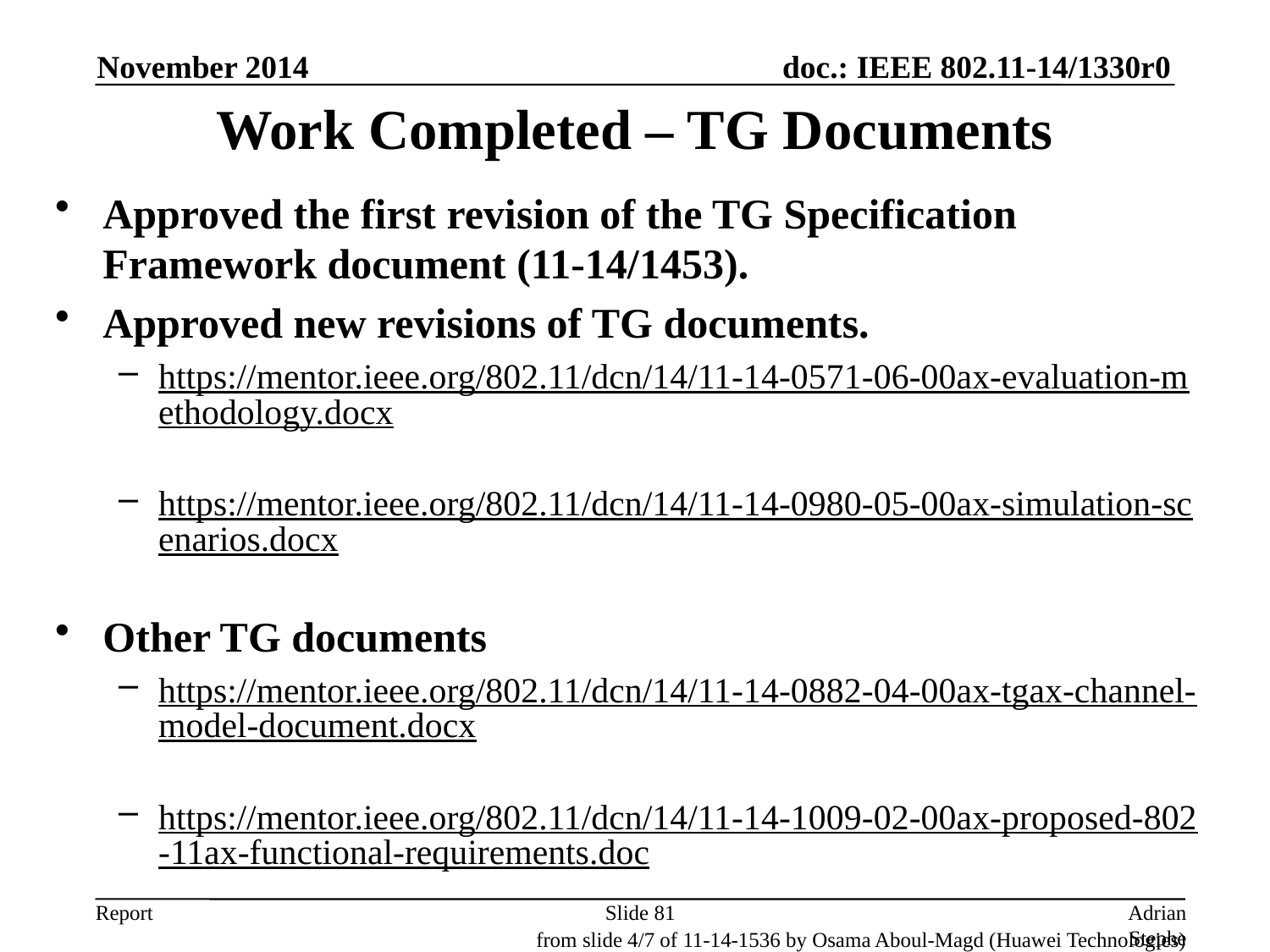

November 2014
# Work Completed – TG Documents
Approved the first revision of the TG Specification Framework document (11-14/1453).
Approved new revisions of TG documents.
https://mentor.ieee.org/802.11/dcn/14/11-14-0571-06-00ax-evaluation-methodology.docx
https://mentor.ieee.org/802.11/dcn/14/11-14-0980-05-00ax-simulation-scenarios.docx
Other TG documents
https://mentor.ieee.org/802.11/dcn/14/11-14-0882-04-00ax-tgax-channel-model-document.docx
https://mentor.ieee.org/802.11/dcn/14/11-14-1009-02-00ax-proposed-802-11ax-functional-requirements.doc
Slide 81
Adrian Stephens, Intel Corporation
from slide 4/7 of 11-14-1536 by Osama Aboul-Magd (Huawei Technologies)